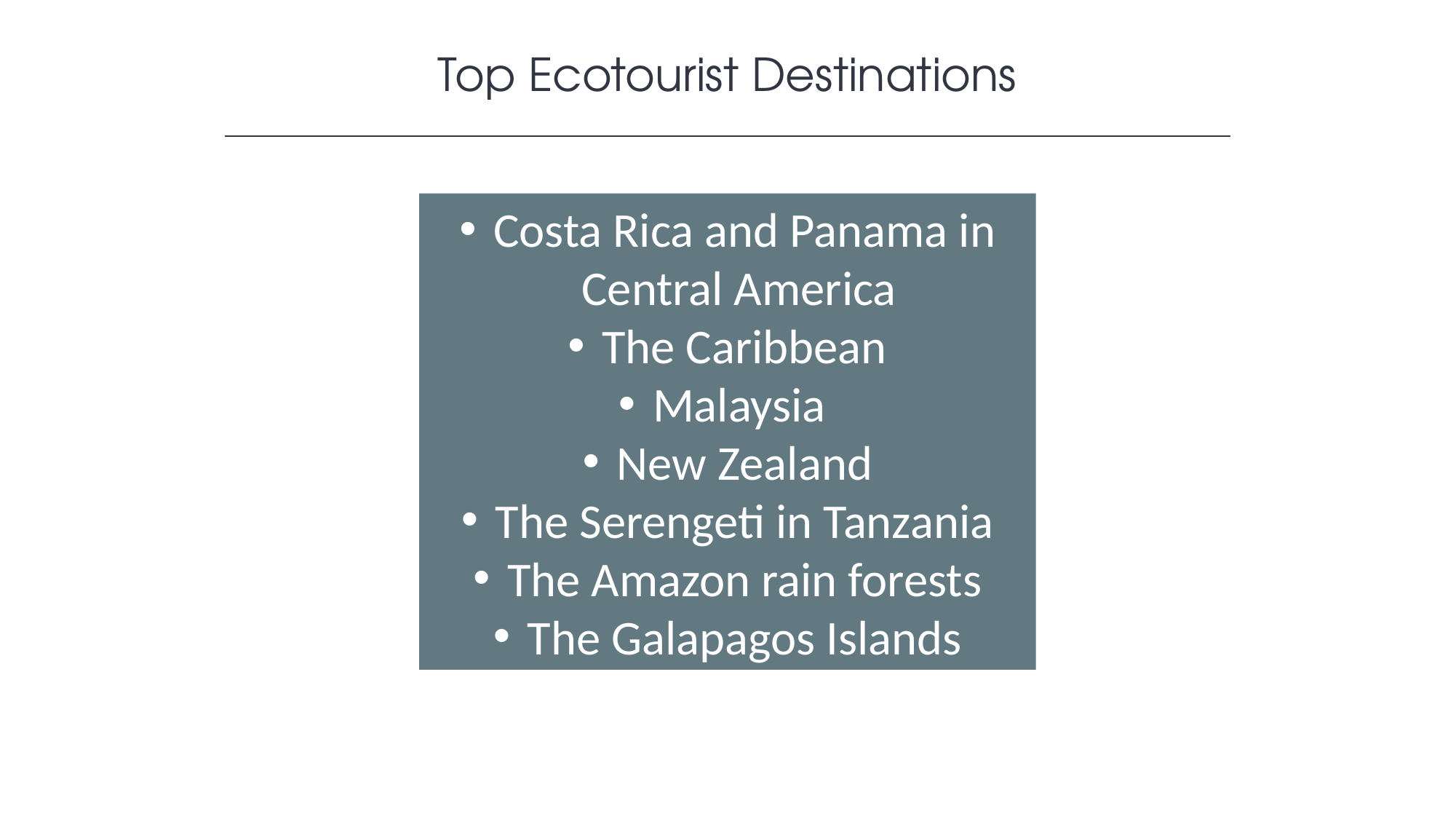

Top Ecotourist Destinations
Costa Rica and Panama in Central America
The Caribbean
Malaysia
New Zealand
The Serengeti in Tanzania
The Amazon rain forests
The Galapagos Islands